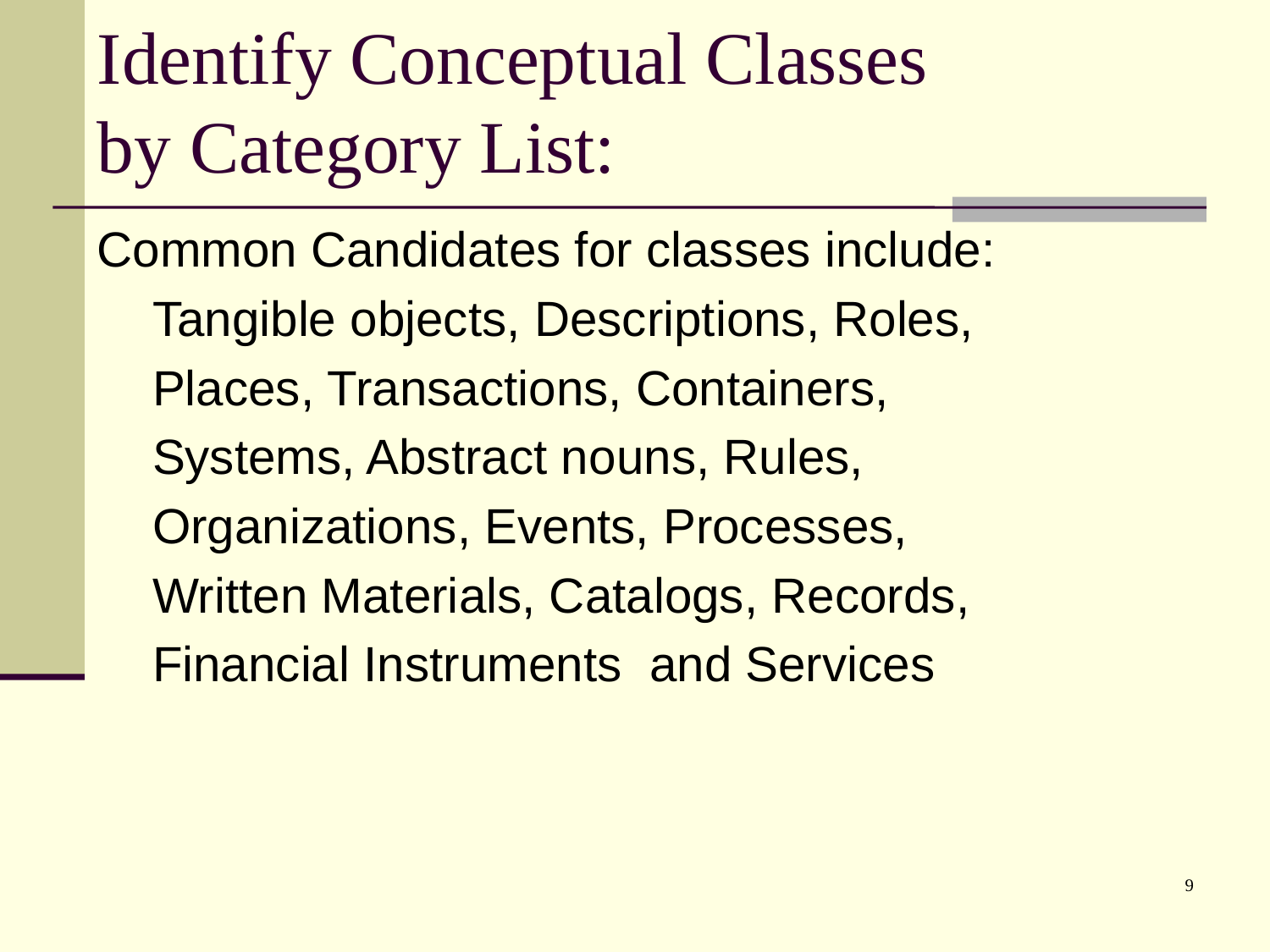

# Identify Conceptual Classes by Category List:
Common Candidates for classes include:
    Tangible objects, Descriptions, Roles,
    Places, Transactions, Containers,
    Systems, Abstract nouns, Rules,
    Organizations, Events, Processes,
    Written Materials, Catalogs, Records,
    Financial Instruments  and Services
9